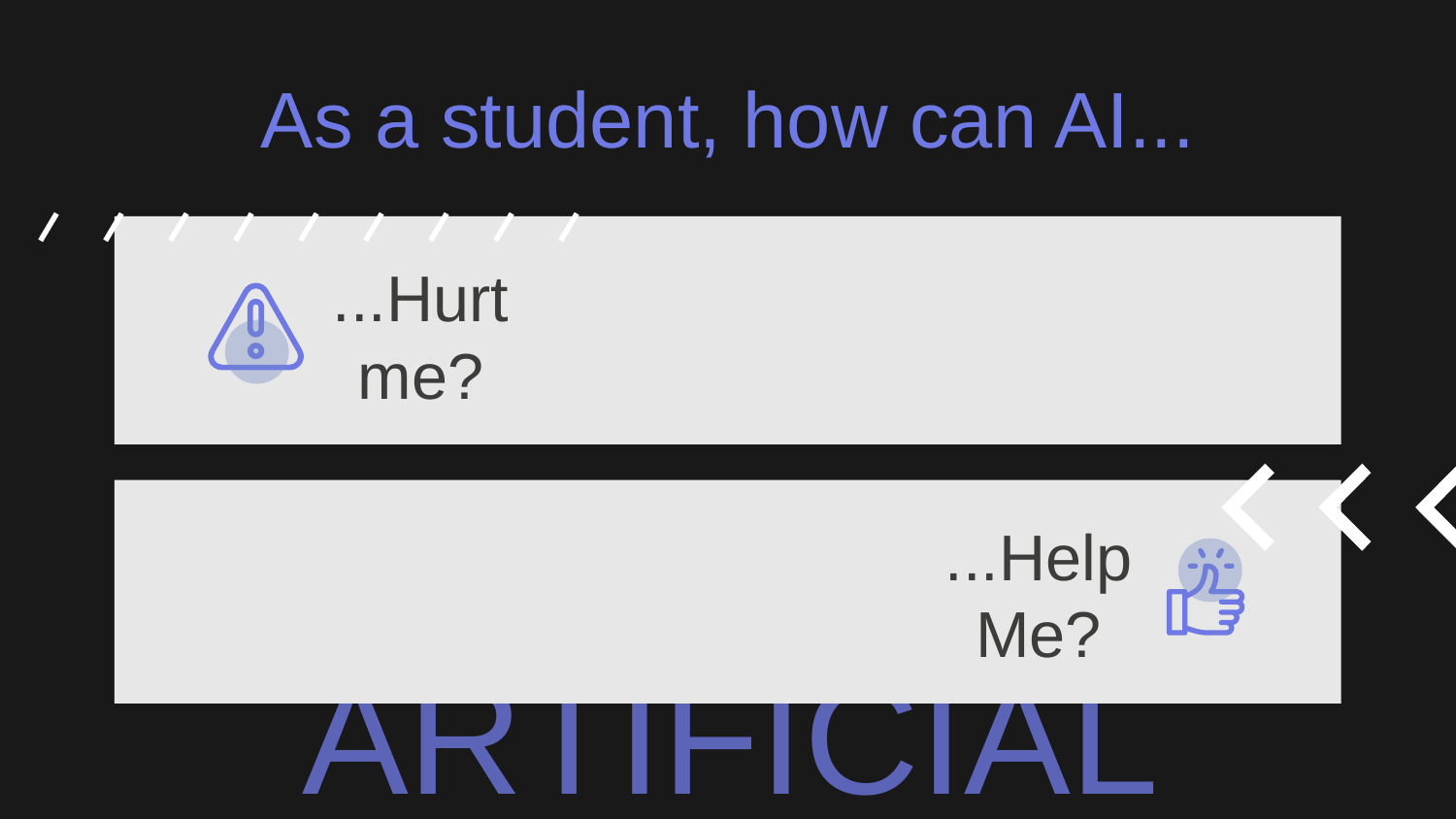

# As a student, how can AI...

...Hurt me?

...Help Me?